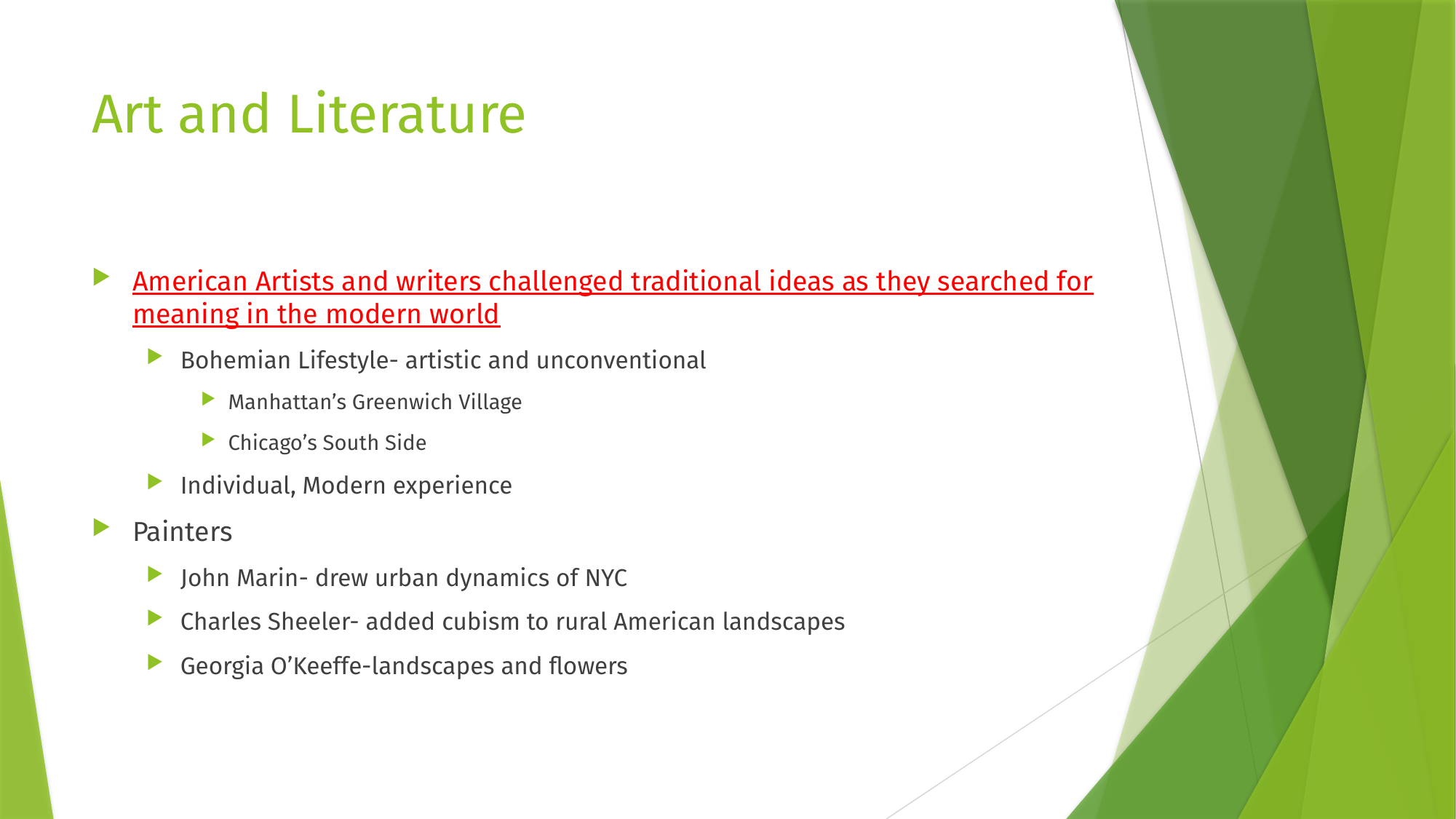

# Art and Literature
American Artists and writers challenged traditional ideas as they searched for meaning in the modern world
Bohemian Lifestyle- artistic and unconventional
Manhattan’s Greenwich Village
Chicago’s South Side
Individual, Modern experience
Painters
John Marin- drew urban dynamics of NYC
Charles Sheeler- added cubism to rural American landscapes
Georgia O’Keeffe-landscapes and flowers